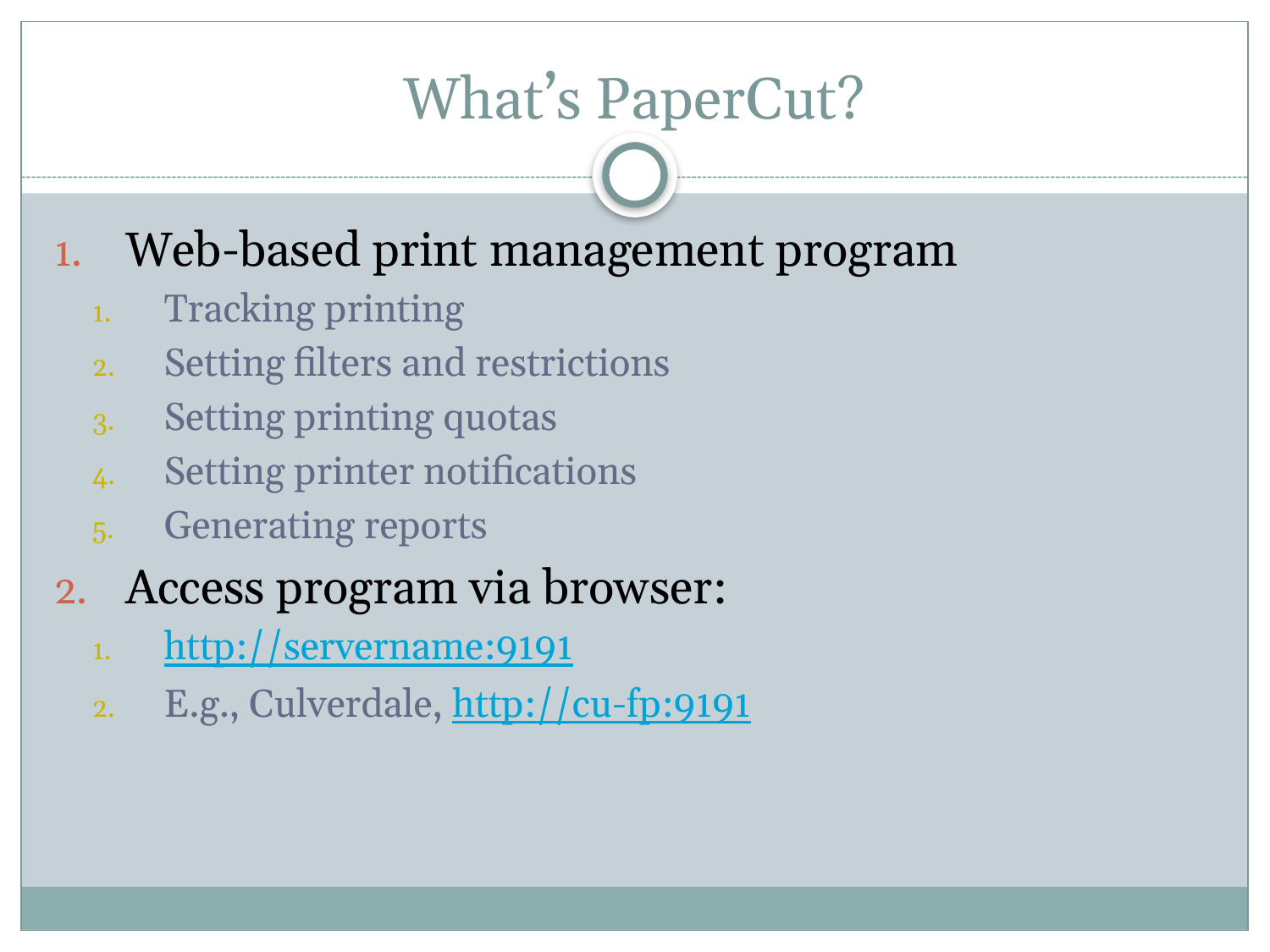

# What’s PaperCut?
Web-based print management program
Tracking printing
Setting filters and restrictions
Setting printing quotas
Setting printer notifications
Generating reports
Access program via browser:
http://servername:9191
E.g., Culverdale, http://cu-fp:9191